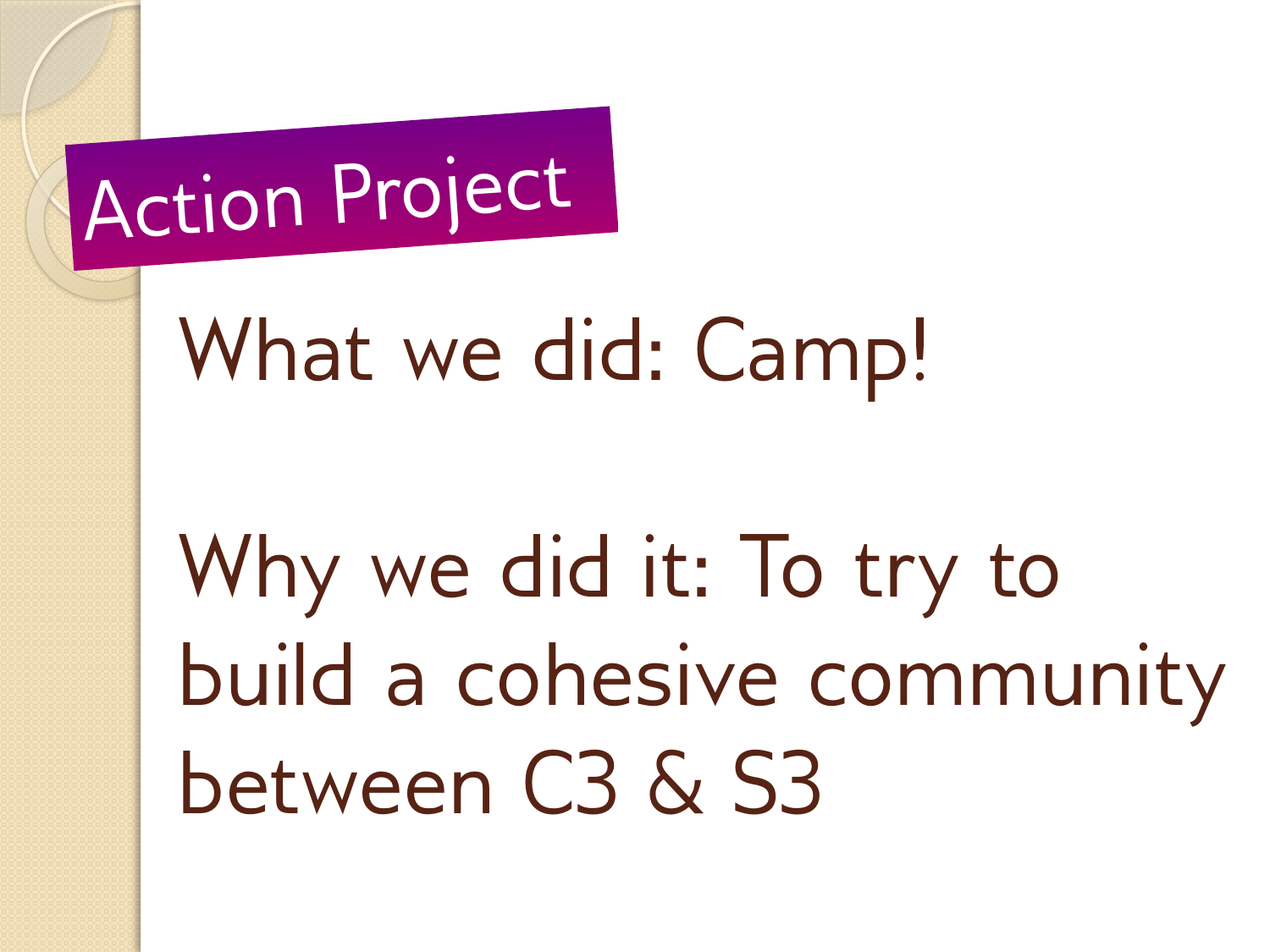

Action Project
# What we did: Camp! Why we did it: To try to build a cohesive community between C3 & S3